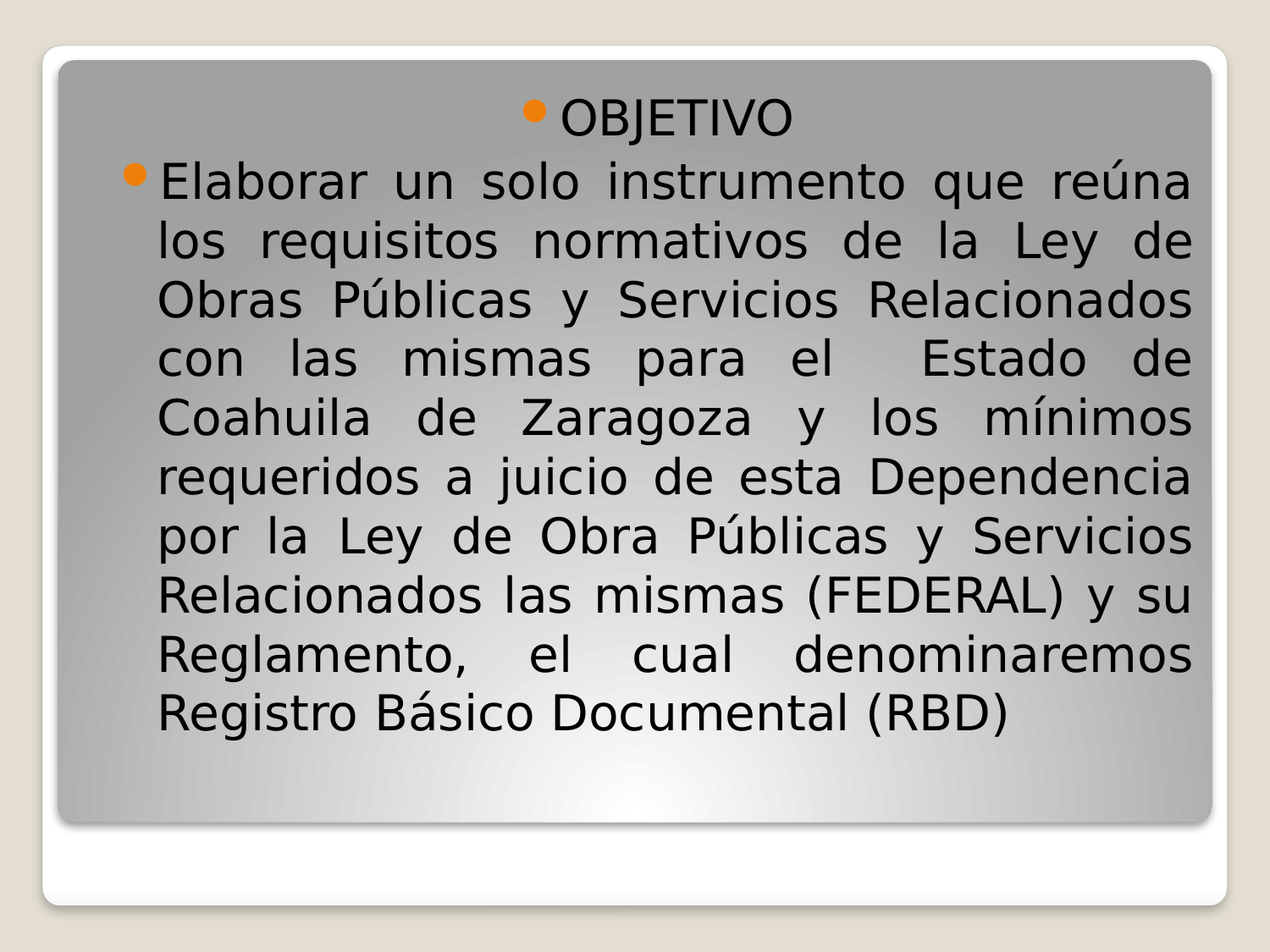

OBJETIVO
Elaborar un solo instrumento que reúna los requisitos normativos de la Ley de Obras Públicas y Servicios Relacionados con las mismas para el  Estado de Coahuila de Zaragoza y los mínimos requeridos a juicio de esta Dependencia por la Ley de Obra Públicas y Servicios Relacionados las mismas (FEDERAL) y su Reglamento, el cual denominaremos Registro Básico Documental (RBD)

#